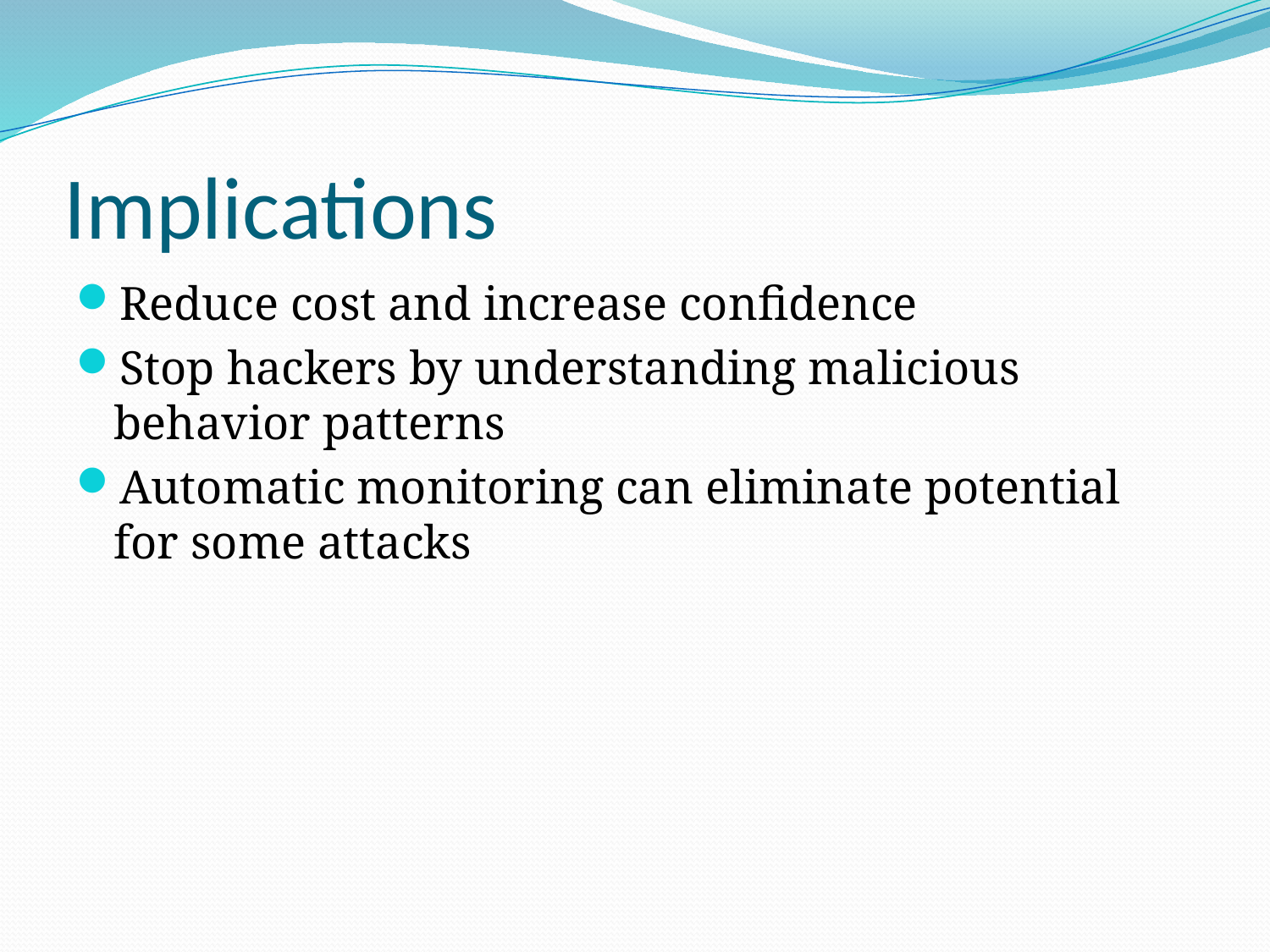

# Implications
Reduce cost and increase confidence
Stop hackers by understanding malicious behavior patterns
Automatic monitoring can eliminate potential for some attacks